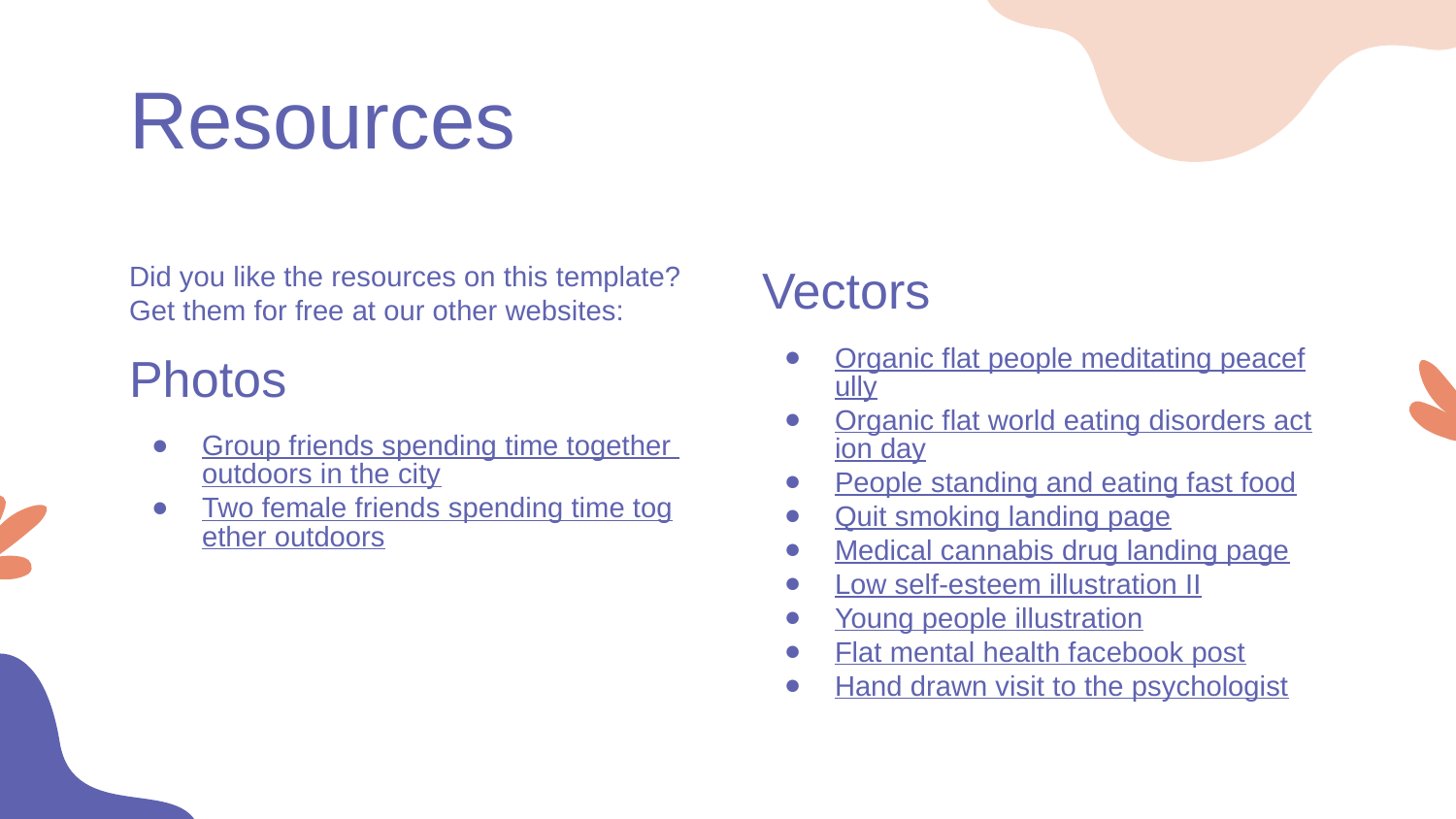

# Resources
Did you like the resources on this template? Get them for free at our other websites:
Photos
Group friends spending time together outdoors in the city
Two female friends spending time together outdoors
Vectors
Organic flat people meditating peacefully
Organic flat world eating disorders action day
People standing and eating fast food
Quit smoking landing page
Medical cannabis drug landing page
Low self-esteem illustration II
Young people illustration
Flat mental health facebook post
Hand drawn visit to the psychologist